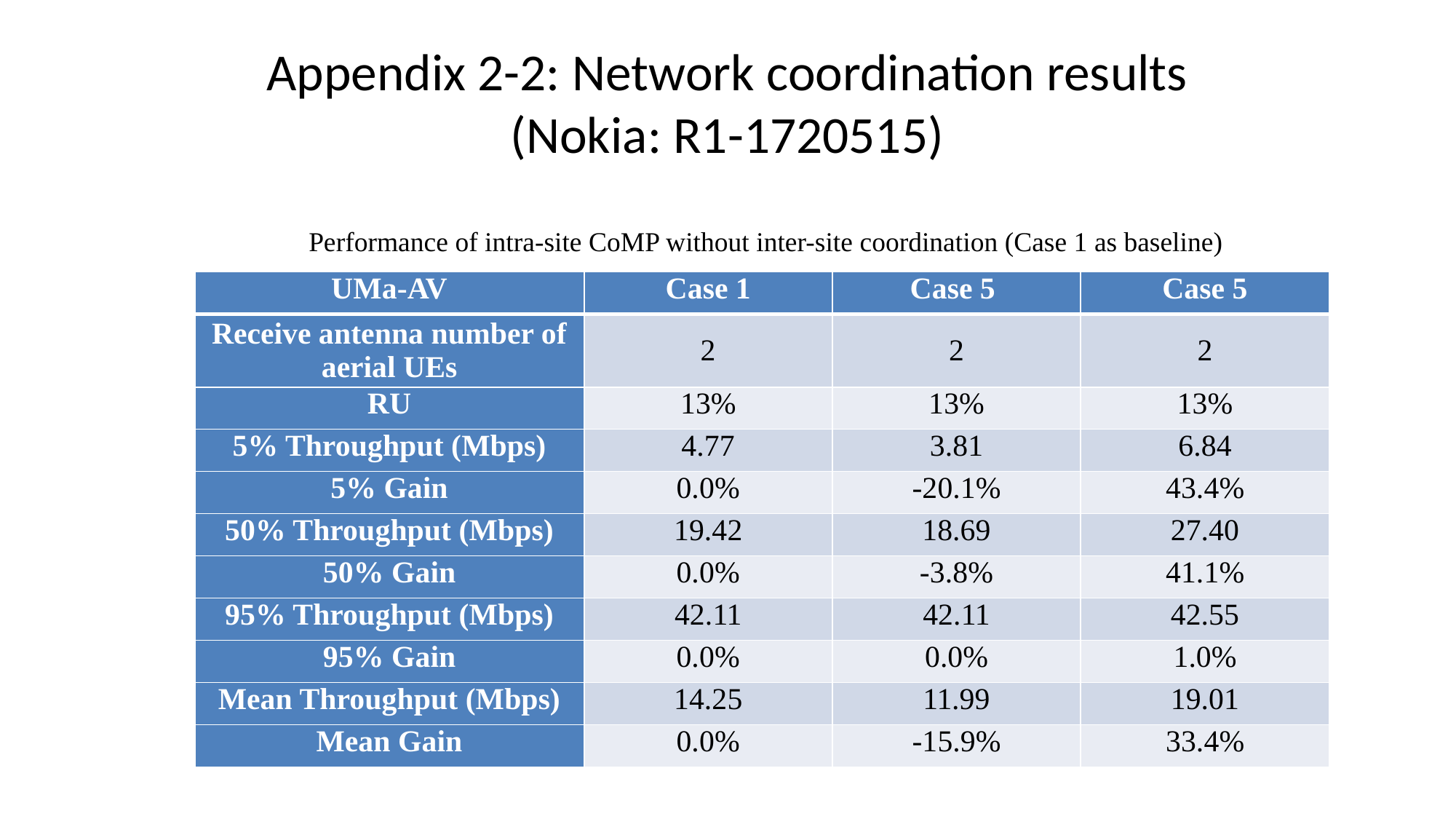

# Appendix 2-2: Network coordination results (Nokia: R1-1720515)
Performance of intra-site CoMP without inter-site coordination (Case 1 as baseline)

| UMa-AV | Case 1 | Case 5 | Case 5 |
| --- | --- | --- | --- |
| Receive antenna number of aerial UEs | 2 | 2 | 2 |
| RU | 13% | 13% | 13% |
| 5% Throughput (Mbps) | 4.77 | 3.81 | 6.84 |
| 5% Gain | 0.0% | -20.1% | 43.4% |
| 50% Throughput (Mbps) | 19.42 | 18.69 | 27.40 |
| 50% Gain | 0.0% | -3.8% | 41.1% |
| 95% Throughput (Mbps) | 42.11 | 42.11 | 42.55 |
| 95% Gain | 0.0% | 0.0% | 1.0% |
| Mean Throughput (Mbps) | 14.25 | 11.99 | 19.01 |
| Mean Gain | 0.0% | -15.9% | 33.4% |